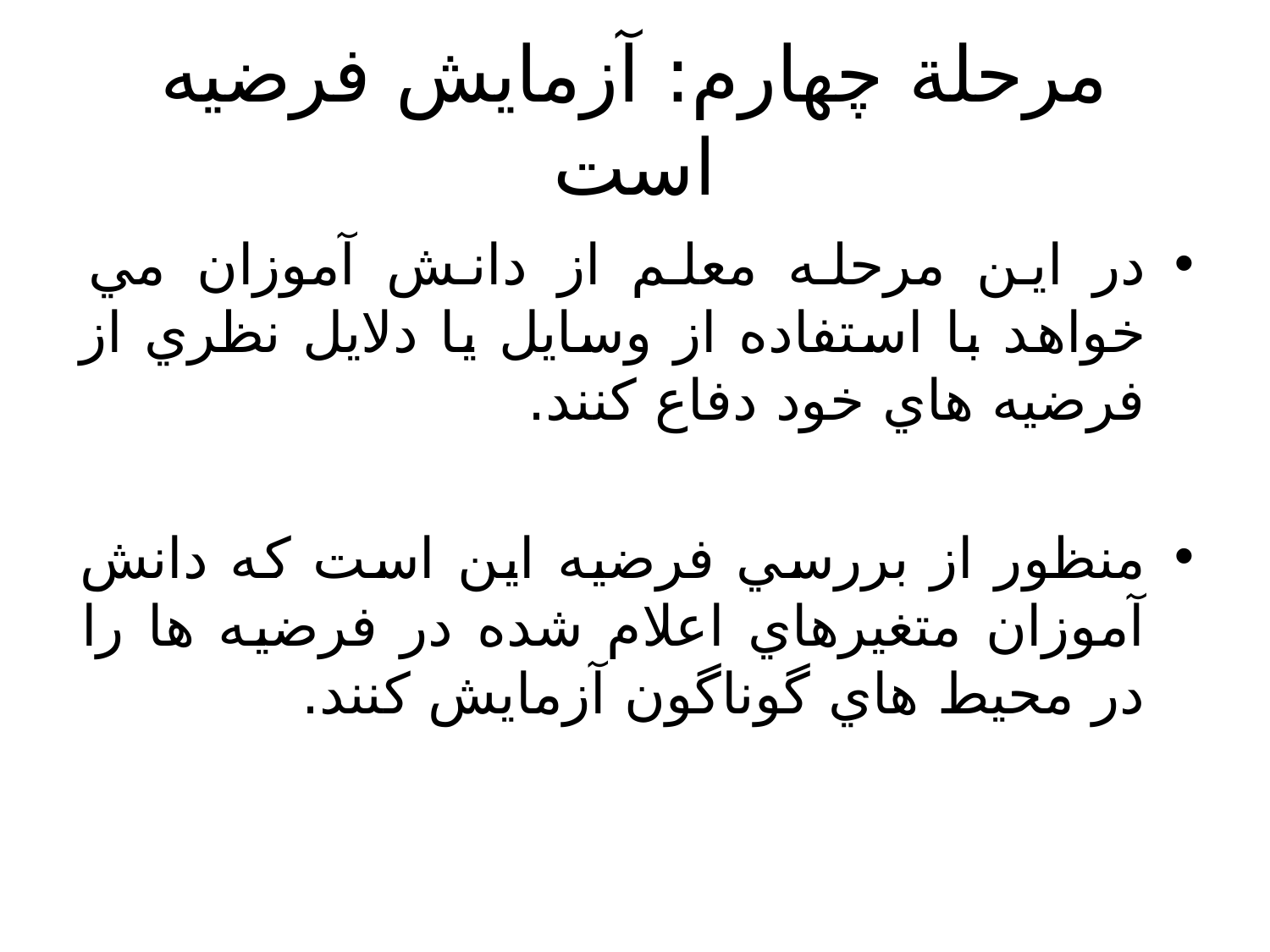

# مرحلة چهارم: آزمايش فرضيه است
در اين مرحله معلم از دانش آموزان مي خواهد با استفاده از وسايل يا دلايل نظري از فرضيه هاي خود دفاع كنند.

منظور از بررسي فرضيه اين است كه دانش آموزان متغيرهاي اعلام شده در فرضيه ها را در محيط هاي گوناگون آزمايش كنند.